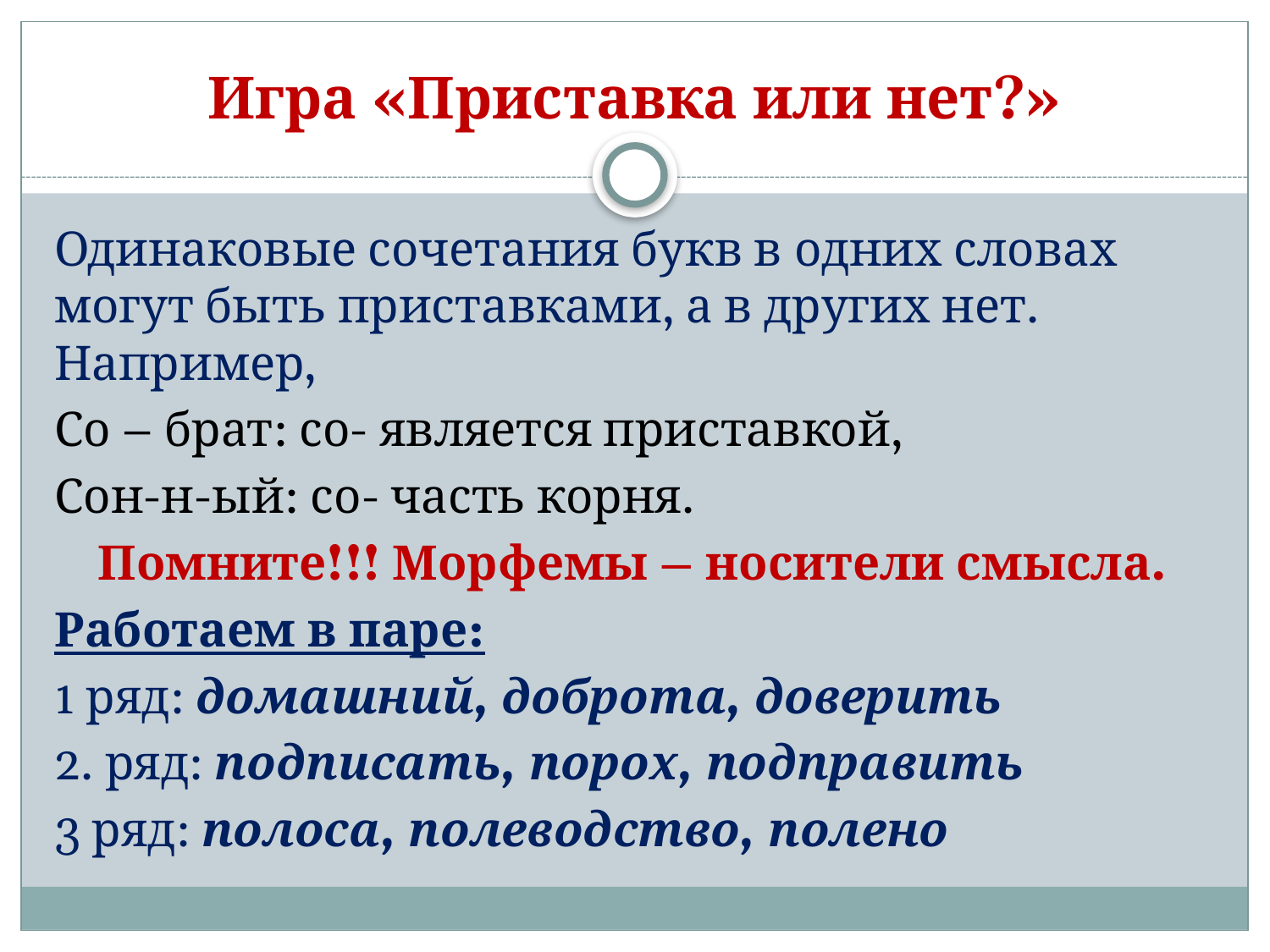

# Игра «Приставка или нет?»
Одинаковые сочетания букв в одних словах могут быть приставками, а в других нет. Например,
Со – брат: со- является приставкой,
Сон-н-ый: со- часть корня.
Помните!!! Морфемы – носители смысла.
Работаем в паре:
1 ряд: домашний, доброта, доверить
2. ряд: подписать, порох, подправить
3 ряд: полоса, полеводство, полено